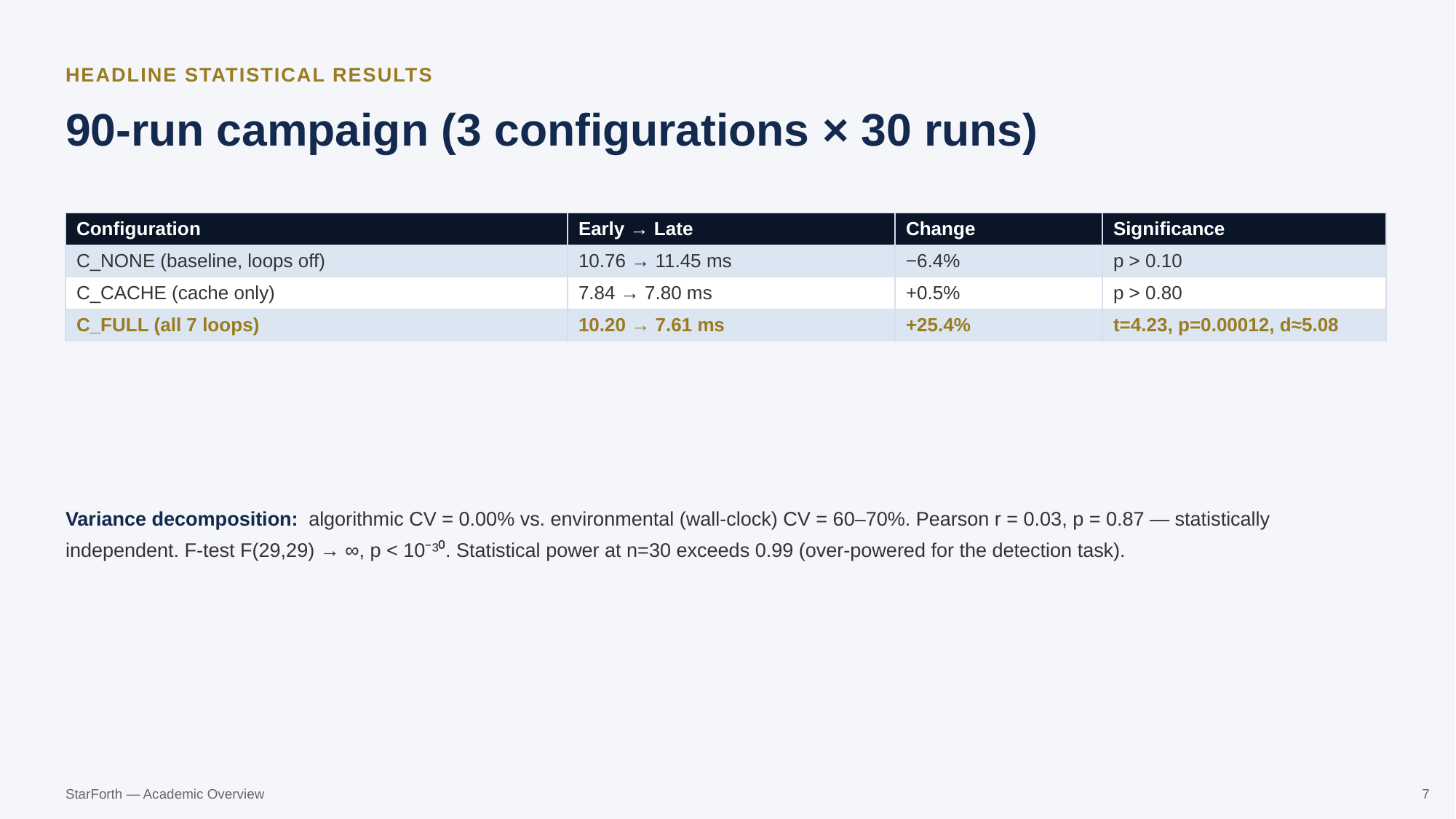

HEADLINE STATISTICAL RESULTS
90-run campaign (3 configurations × 30 runs)
| Configuration | Early → Late | Change | Significance |
| --- | --- | --- | --- |
| C\_NONE (baseline, loops off) | 10.76 → 11.45 ms | −6.4% | p > 0.10 |
| C\_CACHE (cache only) | 7.84 → 7.80 ms | +0.5% | p > 0.80 |
| C\_FULL (all 7 loops) | 10.20 → 7.61 ms | +25.4% | t=4.23, p=0.00012, d≈5.08 |
Variance decomposition:  algorithmic CV = 0.00% vs. environmental (wall-clock) CV = 60–70%. Pearson r = 0.03, p = 0.87 — statistically independent. F-test F(29,29) → ∞, p < 10⁻³⁰. Statistical power at n=30 exceeds 0.99 (over-powered for the detection task).
StarForth — Academic Overview
7